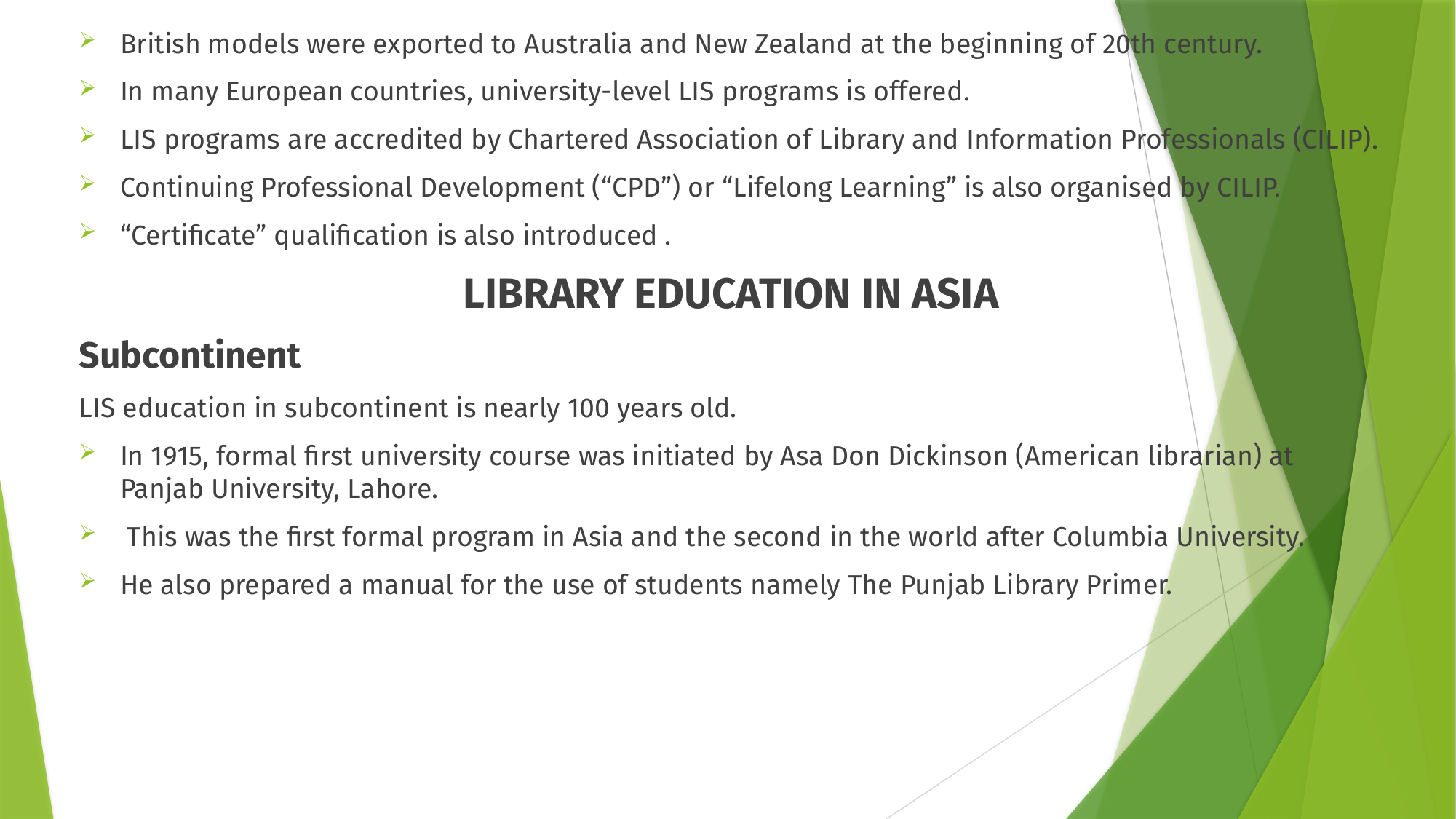

British models were exported to Australia and New Zealand at the beginning of 20th century.
In many European countries, university-level LIS programs is offered.
LIS programs are accredited by Chartered Association of Library and Information Professionals (CILIP).
Continuing Professional Development (“CPD”) or “Lifelong Learning” is also organised by CILIP.
“Certificate” qualification is also introduced .
LIBRARY EDUCATION IN ASIA
Subcontinent
LIS education in subcontinent is nearly 100 years old.
In 1915, formal first university course was initiated by Asa Don Dickinson (American librarian) at Panjab University, Lahore.
 This was the first formal program in Asia and the second in the world after Columbia University.
He also prepared a manual for the use of students namely The Punjab Library Primer.